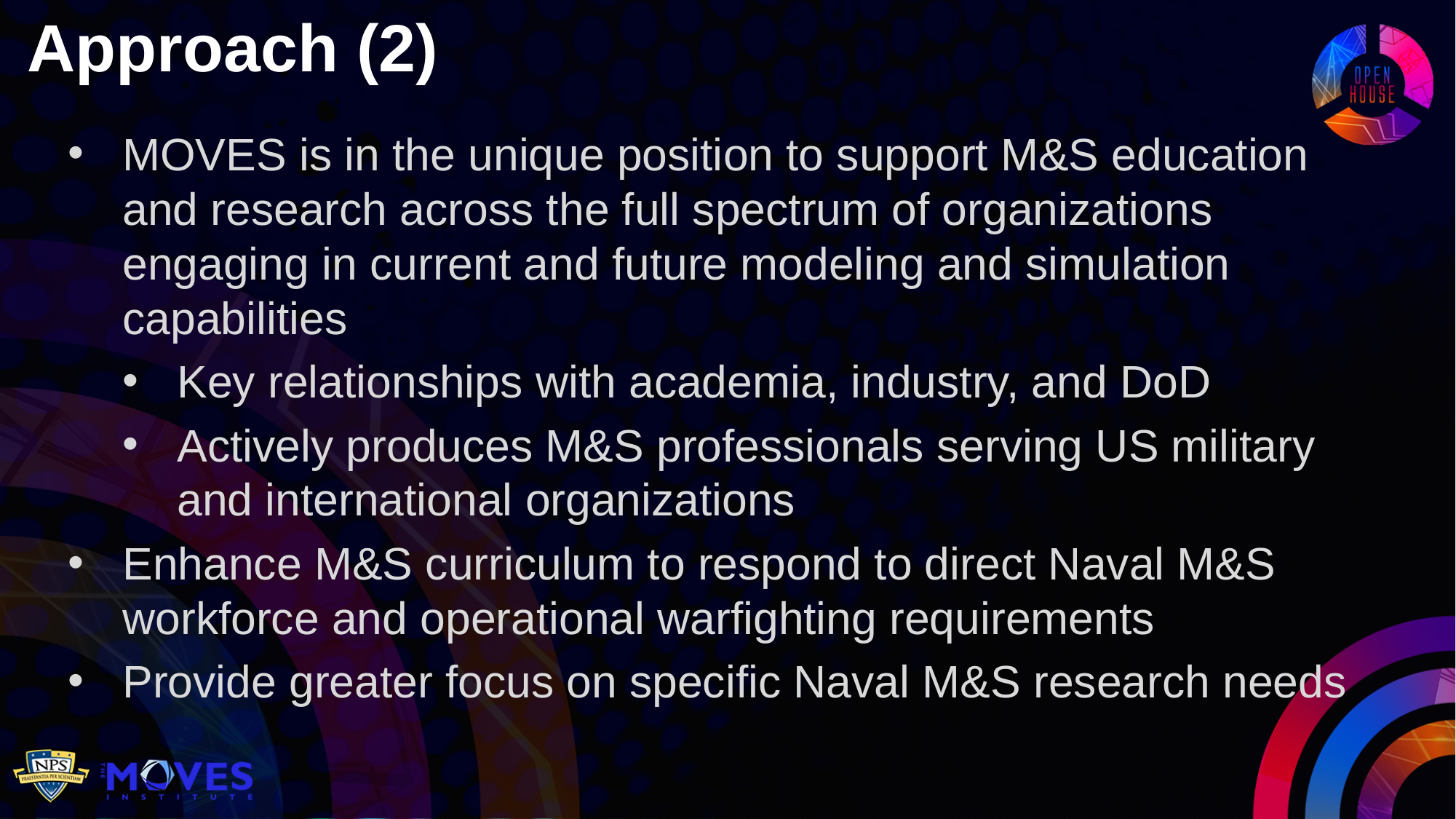

Approach (2)
MOVES is in the unique position to support M&S education and research across the full spectrum of organizations engaging in current and future modeling and simulation capabilities
Key relationships with academia, industry, and DoD
Actively produces M&S professionals serving US military and international organizations
Enhance M&S curriculum to respond to direct Naval M&S workforce and operational warfighting requirements
Provide greater focus on specific Naval M&S research needs